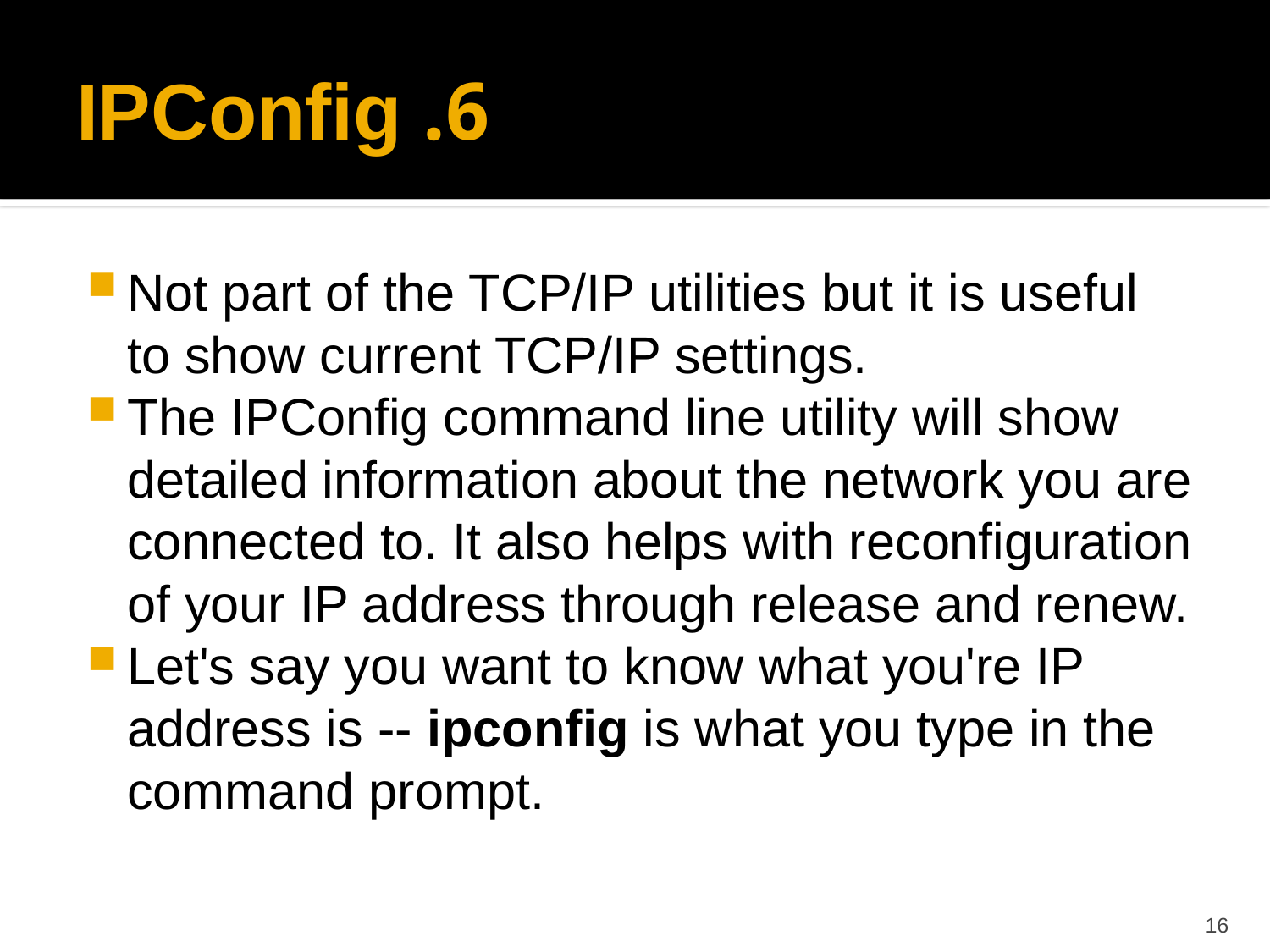

# 6. IPConfig
Not part of the TCP/IP utilities but it is useful to show current TCP/IP settings.
The IPConfig command line utility will show detailed information about the network you are connected to. It also helps with reconfiguration of your IP address through release and renew.
Let's say you want to know what you're IP address is -- ipconfig is what you type in the command prompt.

16